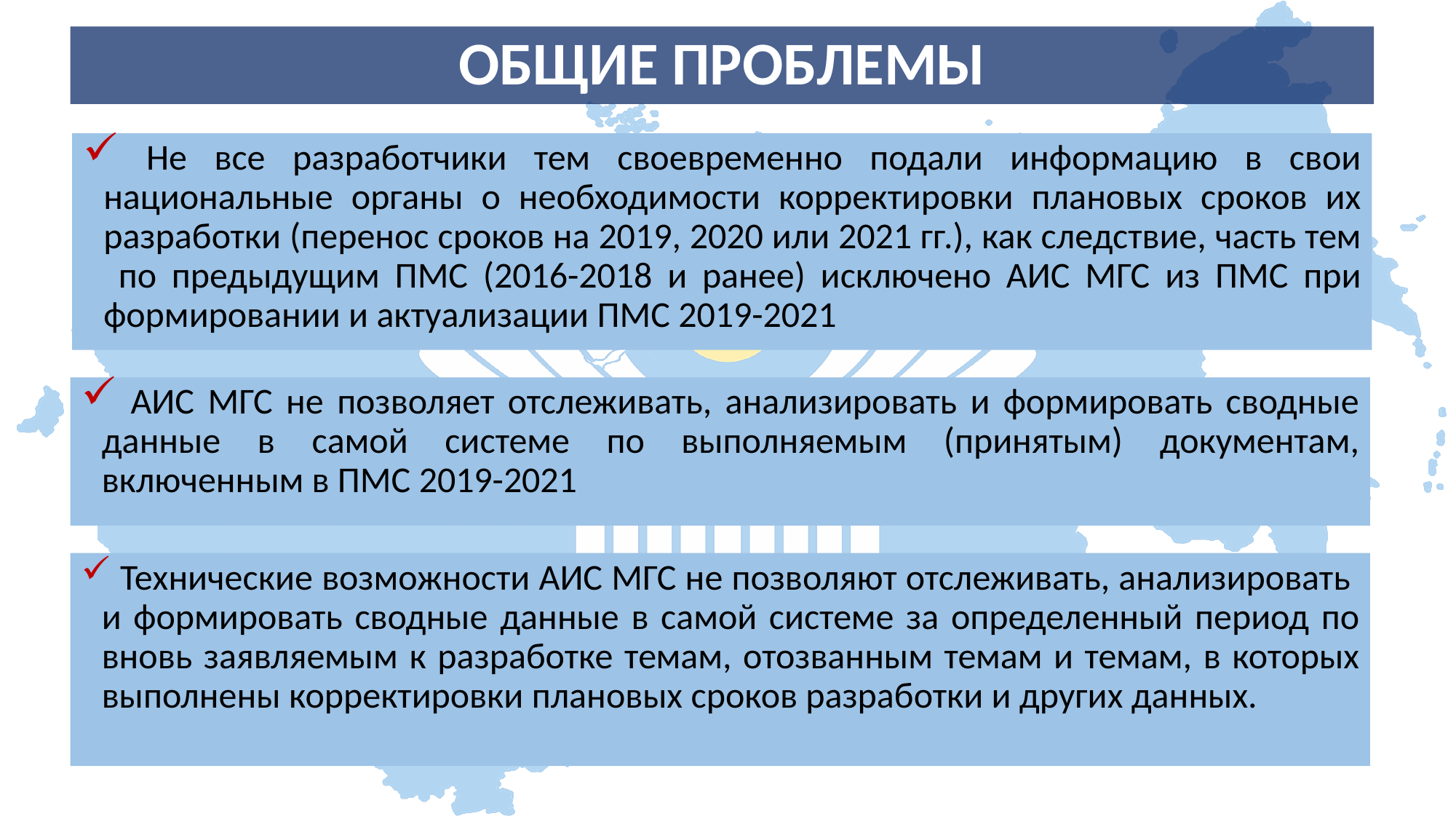

# ОБЩИЕ ПРОБЛЕМЫ
 Не все разработчики тем своевременно подали информацию в свои национальные органы о необходимости корректировки плановых сроков их разработки (перенос сроков на 2019, 2020 или 2021 гг.), как следствие, часть тем  по предыдущим ПМС (2016-2018 и ранее) исключено АИС МГС из ПМС при формировании и актуализации ПМС 2019-2021

 АИС МГС не позволяет отслеживать, анализировать и формировать сводные данные в самой системе по выполняемым (принятым) документам, включенным в ПМС 2019-2021
 Технические возможности АИС МГС не позволяют отслеживать, анализировать  и формировать сводные данные в самой системе за определенный период по вновь заявляемым к разработке темам, отозванным темам и темам, в которых выполнены корректировки плановых сроков разработки и других данных.